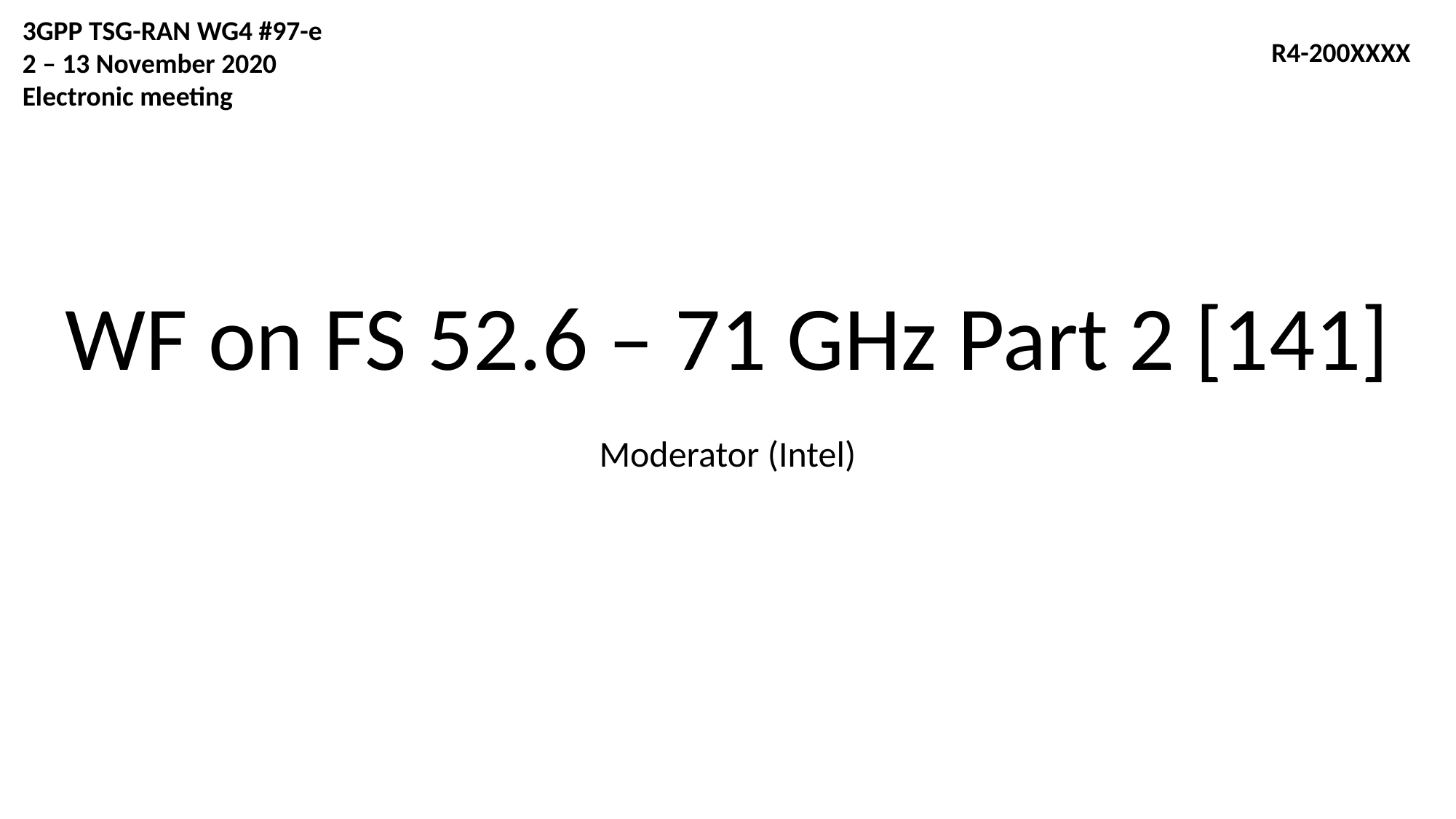

3GPP TSG-RAN WG4 #97-e
2 – 13 November 2020
Electronic meeting
R4-200XXXX
# WF on FS 52.6 – 71 GHz Part 2 [141]
Moderator (Intel)